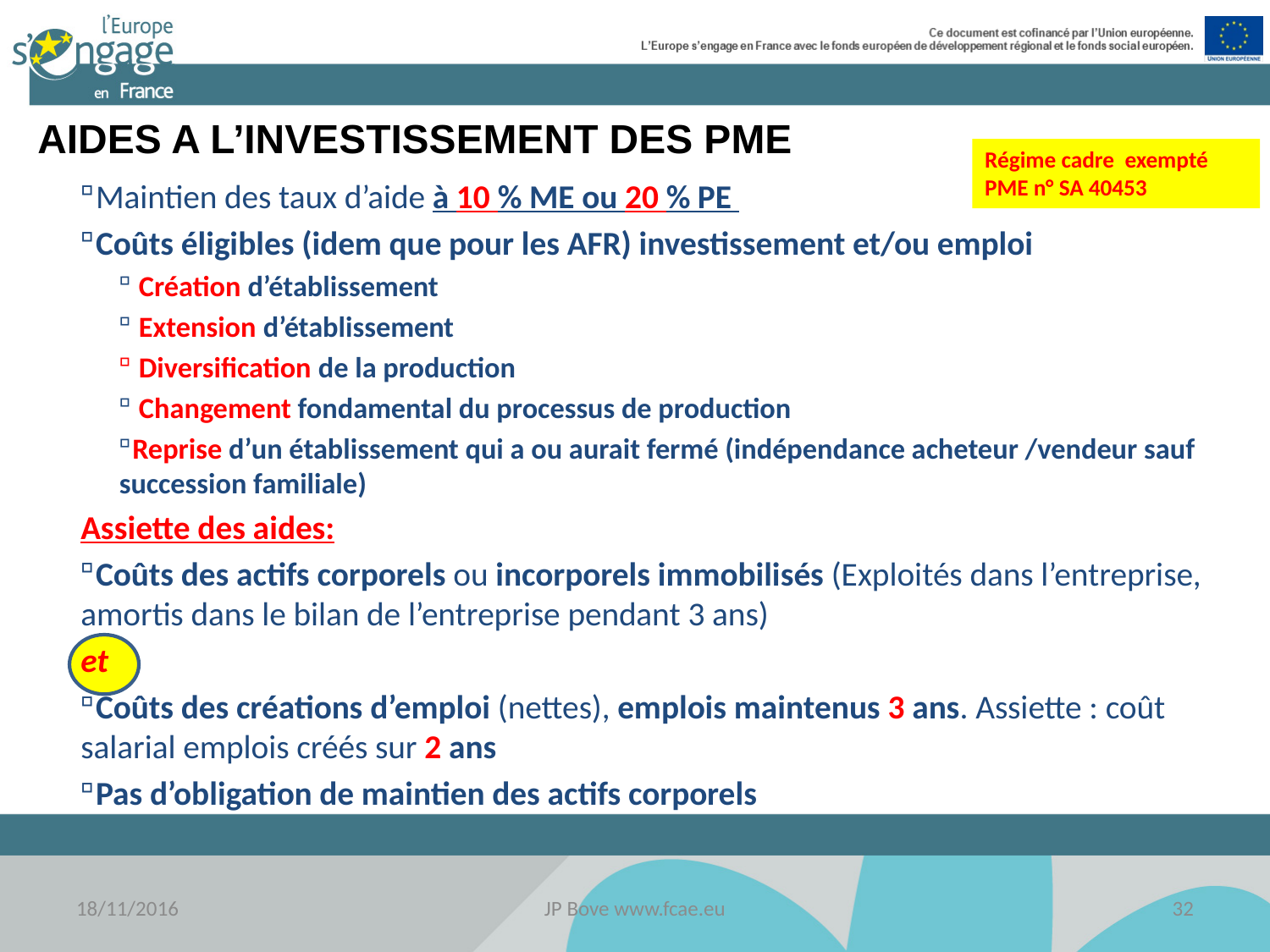

AIDES A L’INVESTISSEMENT DES PME
Régime cadre  exempté PME n° SA 40453
 Maintien des taux d’aide à 10 % ME ou 20 % PE
 Coûts éligibles (idem que pour les AFR) investissement et/ou emploi
  Création d’établissement
  Extension d’établissement
  Diversification de la production
  Changement fondamental du processus de production
 Reprise d’un établissement qui a ou aurait fermé (indépendance acheteur /vendeur sauf succession familiale)
Assiette des aides:
 Coûts des actifs corporels ou incorporels immobilisés (Exploités dans l’entreprise, amortis dans le bilan de l’entreprise pendant 3 ans)
et
 Coûts des créations d’emploi (nettes), emplois maintenus 3 ans. Assiette : coût salarial emplois créés sur 2 ans
 Pas d’obligation de maintien des actifs corporels

18/11/2016
JP Bove www.fcae.eu
32